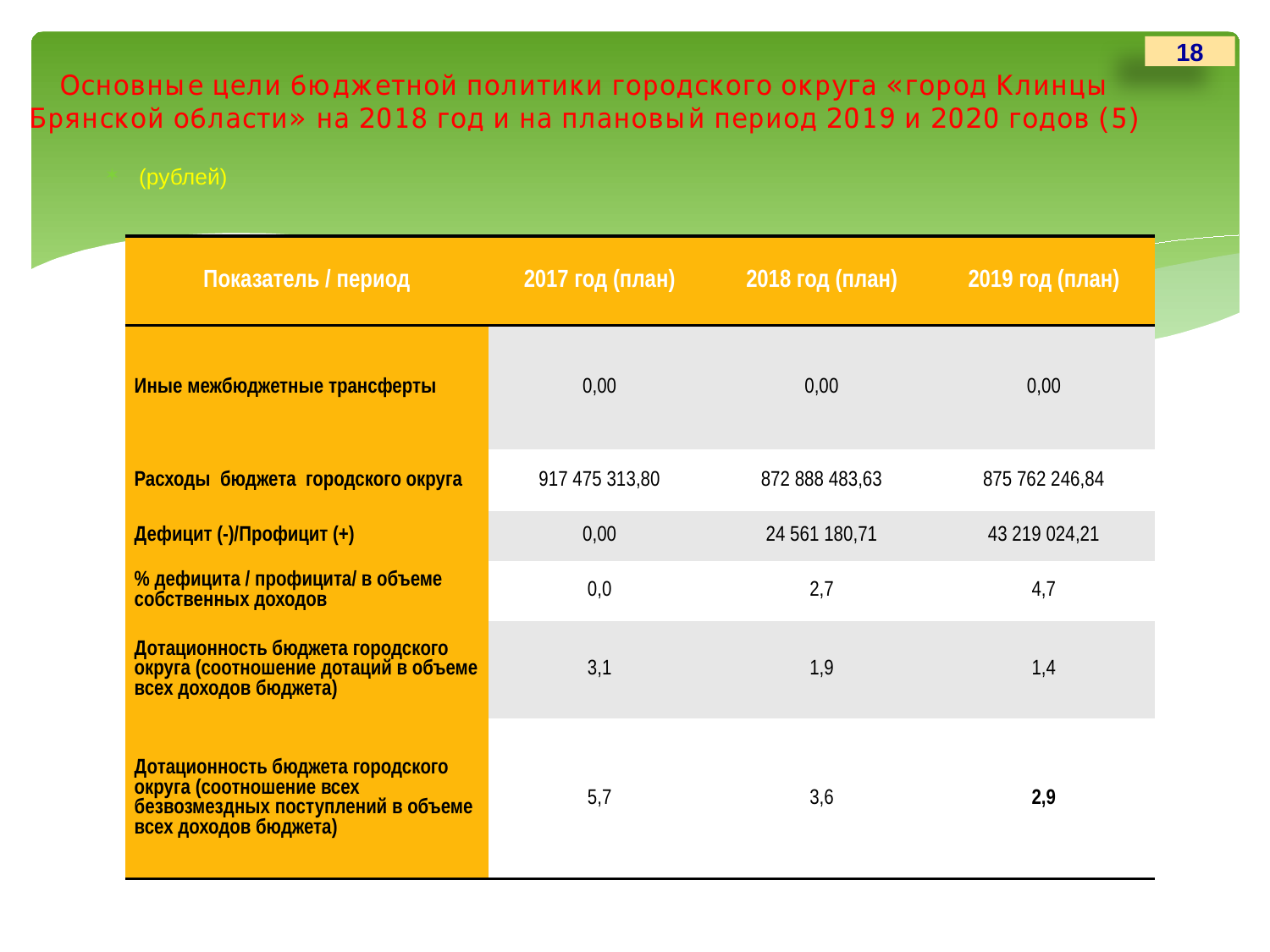

18
# Основные цели бюджетной политики городского округа «город Клинцы Брянской области» на 2018 год и на плановый период 2019 и 2020 годов (5)
(рублей)

| Показатель / период | 2017 год (план) | 2018 год (план) | 2019 год (план) |
| --- | --- | --- | --- |
| Иные межбюджетные трансферты | 0,00 | 0,00 | 0,00 |
| Расходы бюджета городского округа | 917 475 313,80 | 872 888 483,63 | 875 762 246,84 |
| Дефицит (-)/Профицит (+) | 0,00 | 24 561 180,71 | 43 219 024,21 |
| % дефицита / профицита/ в объеме собственных доходов | 0,0 | 2,7 | 4,7 |
| Дотационность бюджета городского округа (соотношение дотаций в объеме всех доходов бюджета) | 3,1 | 1,9 | 1,4 |
| Дотационность бюджета городского округа (соотношение всех безвозмездных поступлений в объеме всех доходов бюджета) | 5,7 | 3,6 | 2,9 |